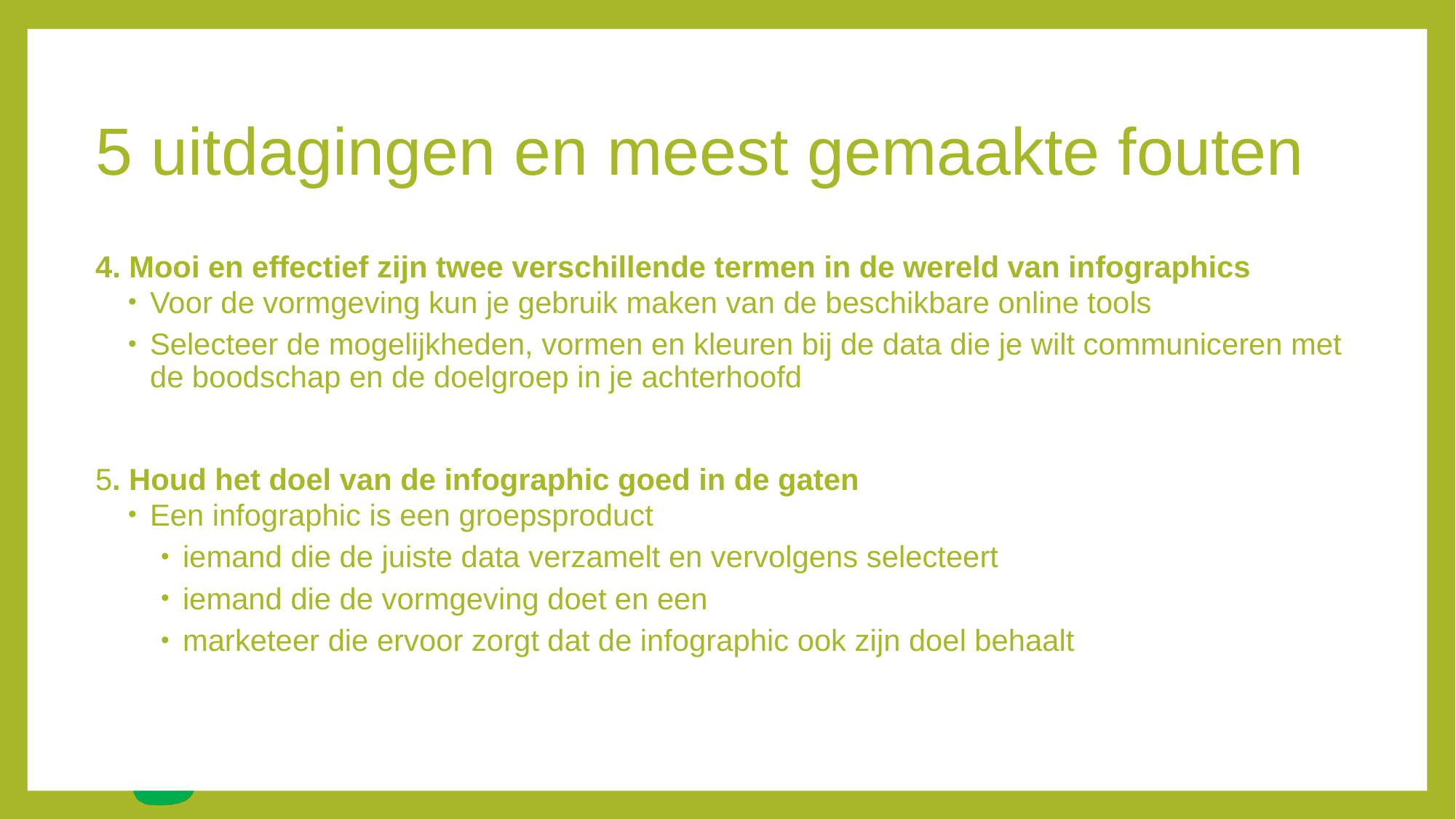

# 5 uitdagingen en meest gemaakte fouten
4. Mooi en effectief zijn twee verschillende termen in de wereld van infographics
Voor de vormgeving kun je gebruik maken van de beschikbare online tools
Selecteer de mogelijkheden, vormen en kleuren bij de data die je wilt communiceren met de boodschap en de doelgroep in je achterhoofd

5. Houd het doel van de infographic goed in de gaten
Een infographic is een groepsproduct
iemand die de juiste data verzamelt en vervolgens selecteert
iemand die de vormgeving doet en een
marketeer die ervoor zorgt dat de infographic ook zijn doel behaalt